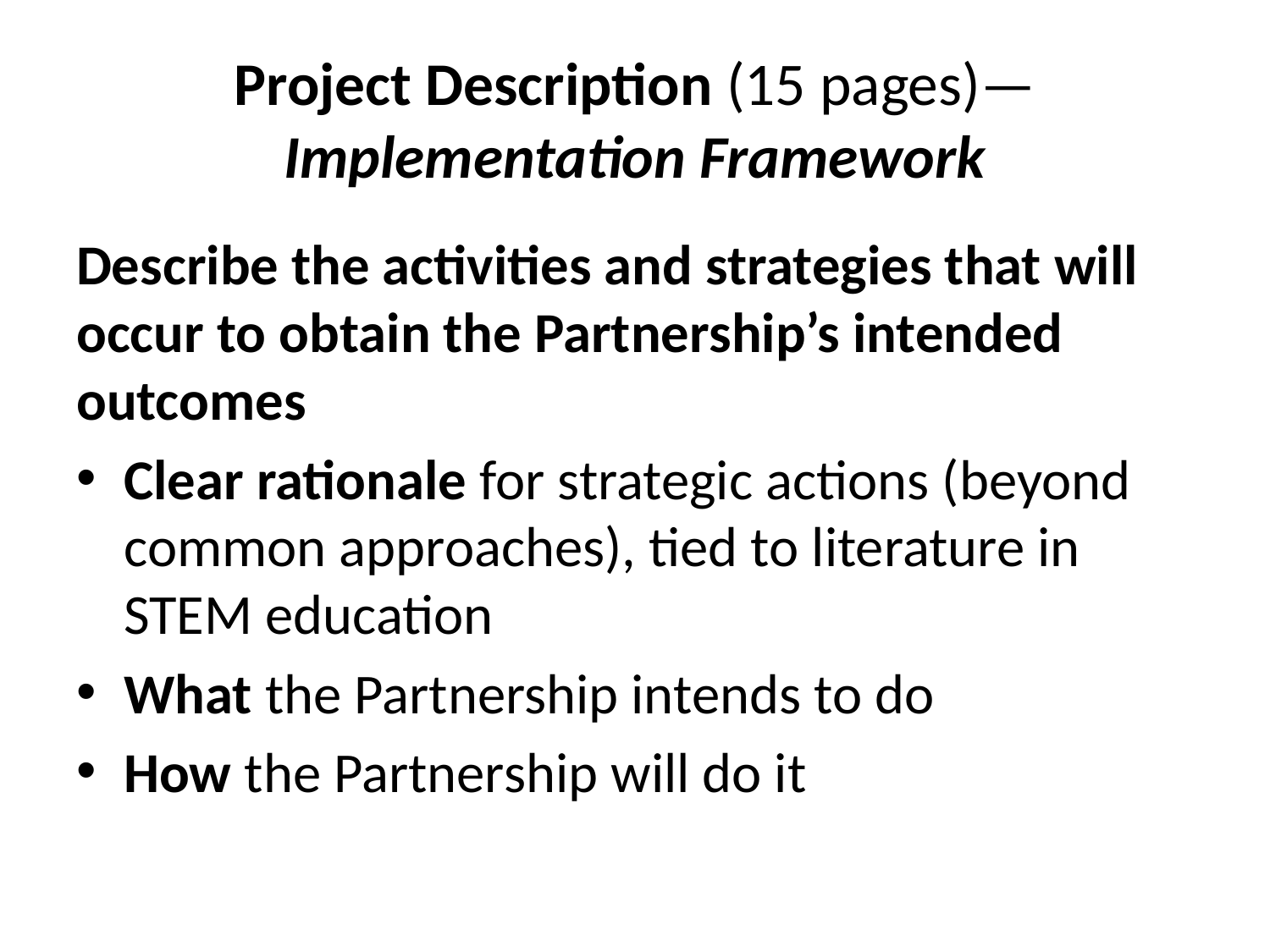

# Project Description (15 pages)—Implementation Framework
Describe the activities and strategies that will occur to obtain the Partnership’s intended outcomes
Clear rationale for strategic actions (beyond common approaches), tied to literature in STEM education
What the Partnership intends to do
How the Partnership will do it